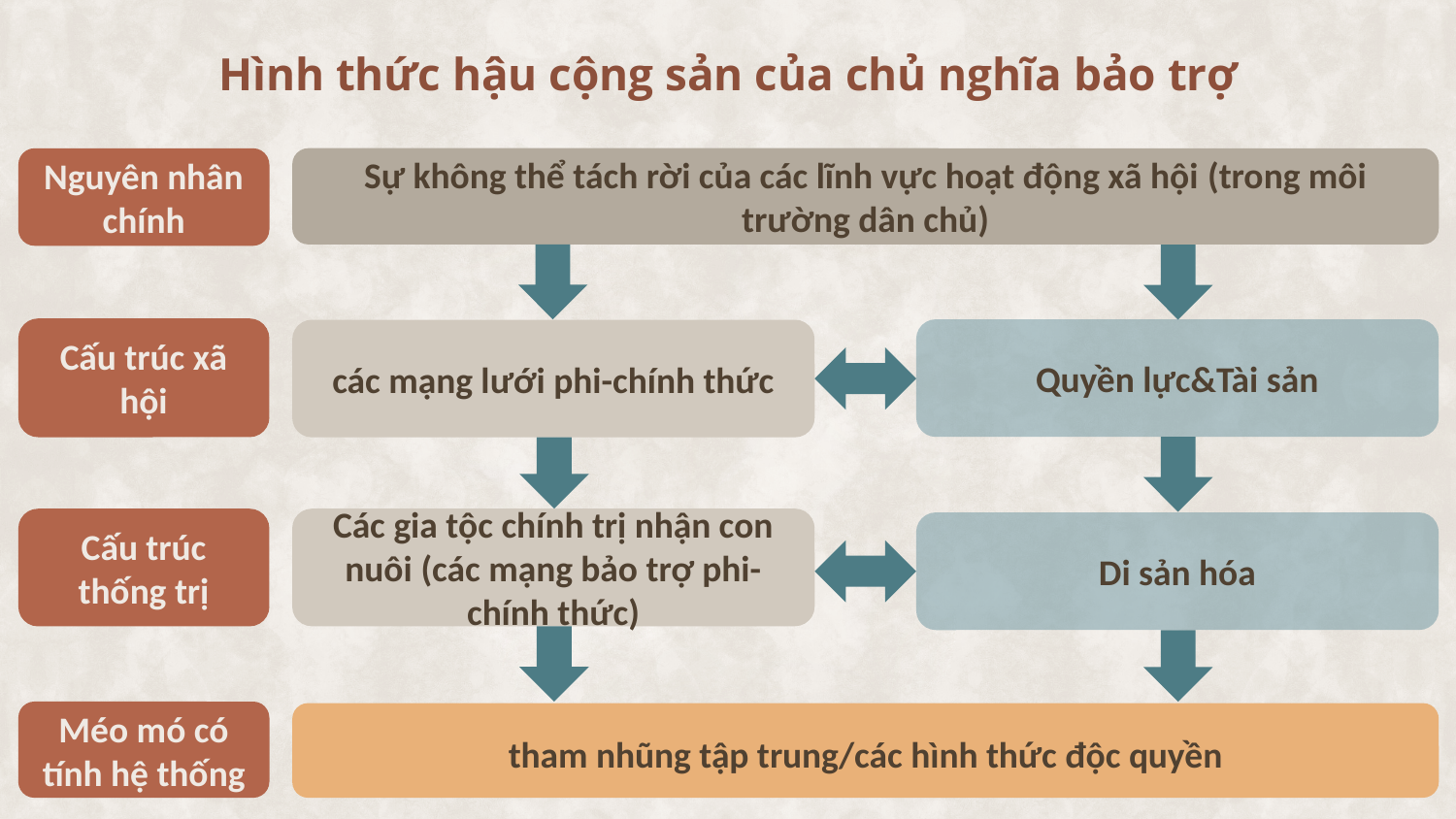

Hình thức hậu cộng sản của chủ nghĩa bảo trợ
Nguyên nhân chính
Sự không thể tách rời của các lĩnh vực hoạt động xã hội (trong môi trường dân chủ)

Quyền lực&Tài sản
các mạng lưới phi-chính thức

Các gia tộc chính trị nhận con nuôi (các mạng bảo trợ phi-chính thức)
Di sản hóa

tham nhũng tập trung/các hình thức độc quyền

Cấu trúc xã hội
Cấu trúc thống trị
Méo mó có tính hệ thống